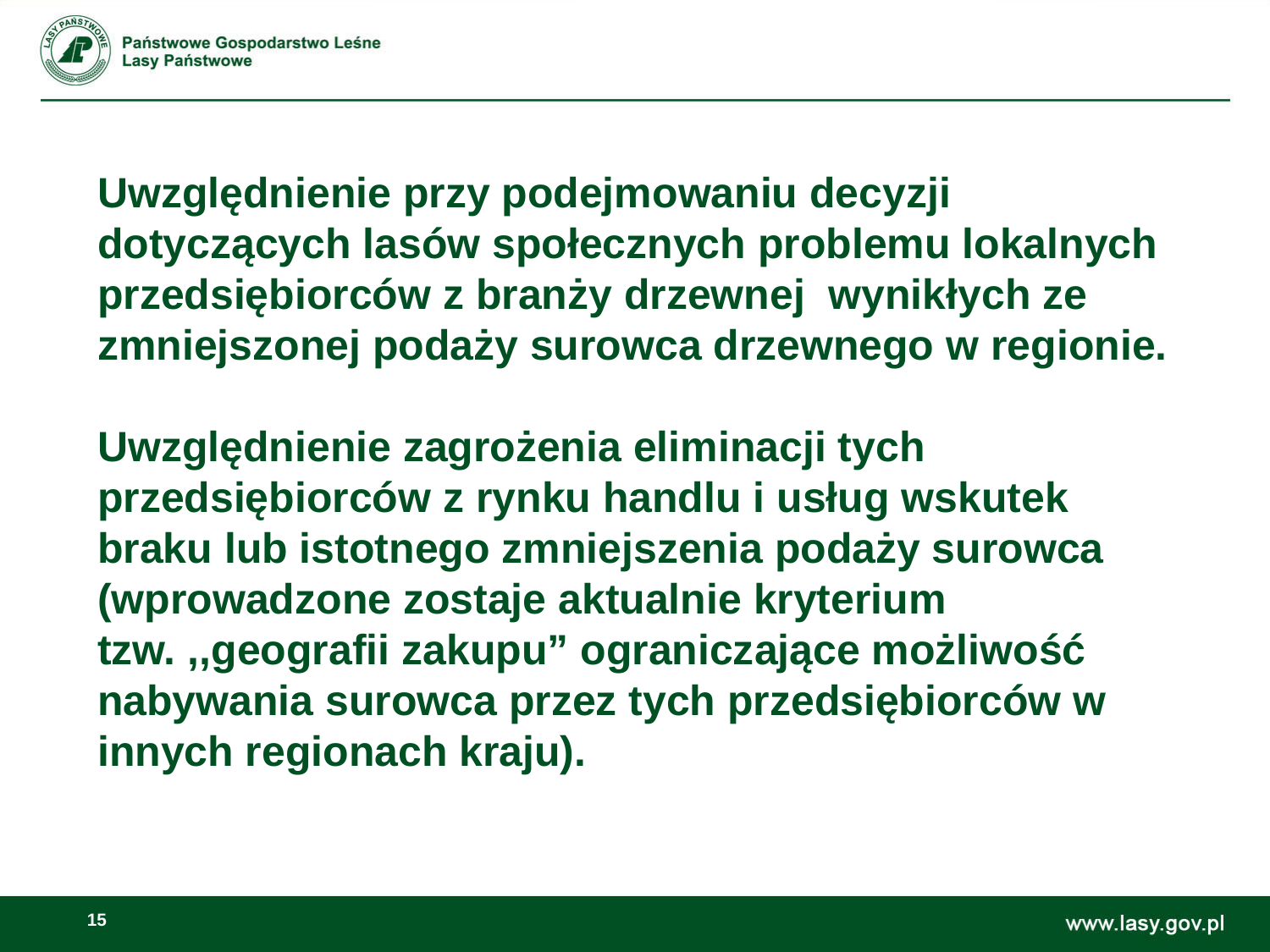

# Uwzględnienie przy podejmowaniu decyzji dotyczących lasów społecznych problemu lokalnych przedsiębiorców z branży drzewnej  wynikłych ze zmniejszonej podaży surowca drzewnego w regionie. Uwzględnienie zagrożenia eliminacji tych przedsiębiorców z rynku handlu i usług wskutek braku lub istotnego zmniejszenia podaży surowca (wprowadzone zostaje aktualnie kryterium tzw. ,,geografii zakupu” ograniczające możliwość nabywania surowca przez tych przedsiębiorców w innych regionach kraju).